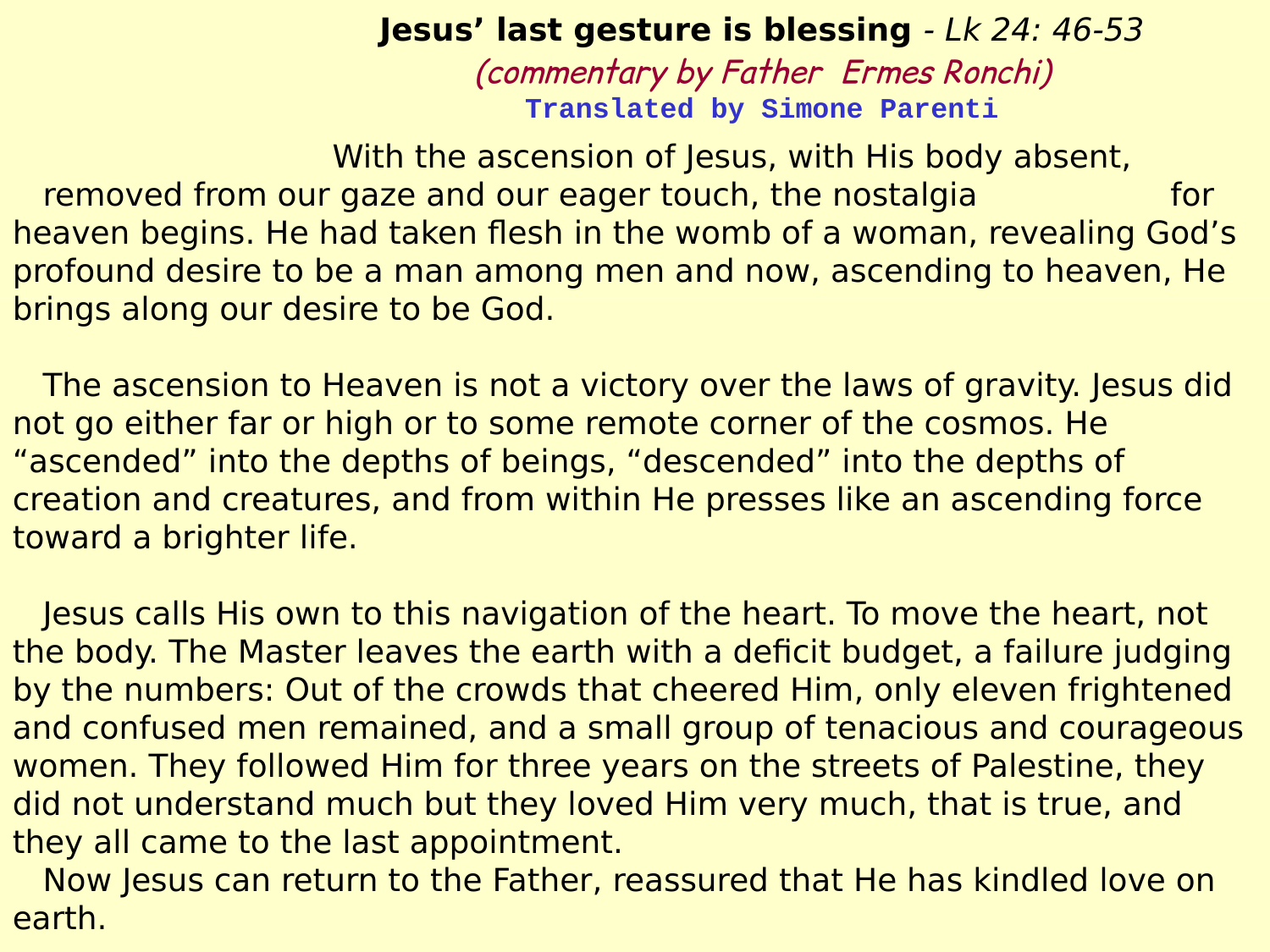

Jesus’ last gesture is blessing - Lk 24: 46-53
  (commentary by Father  Ermes Ronchi)
Translated by Simone Parenti
	                   With the ascension of Jesus, with His body absent, 	              removed from our gaze and our eager touch, the nostalgia 	              for heaven begins. He had taken flesh in the womb of a woman, revealing God’s profound desire to be a man among men and now, ascending to heaven, He brings along our desire to be God.

   The ascension to Heaven is not a victory over the laws of gravity. Jesus did not go either far or high or to some remote corner of the cosmos. He “ascended” into the depths of beings, “descended” into the depths of creation and creatures, and from within He presses like an ascending force toward a brighter life.

   Jesus calls His own to this navigation of the heart. To move the heart, not the body. The Master leaves the earth with a deficit budget, a failure judging by the numbers: Out of the crowds that cheered Him, only eleven frightened and confused men remained, and a small group of tenacious and courageous women. They followed Him for three years on the streets of Palestine, they did not understand much but they loved Him very much, that is true, and they all came to the last appointment.
   Now Jesus can return to the Father, reassured that He has kindled love on earth.